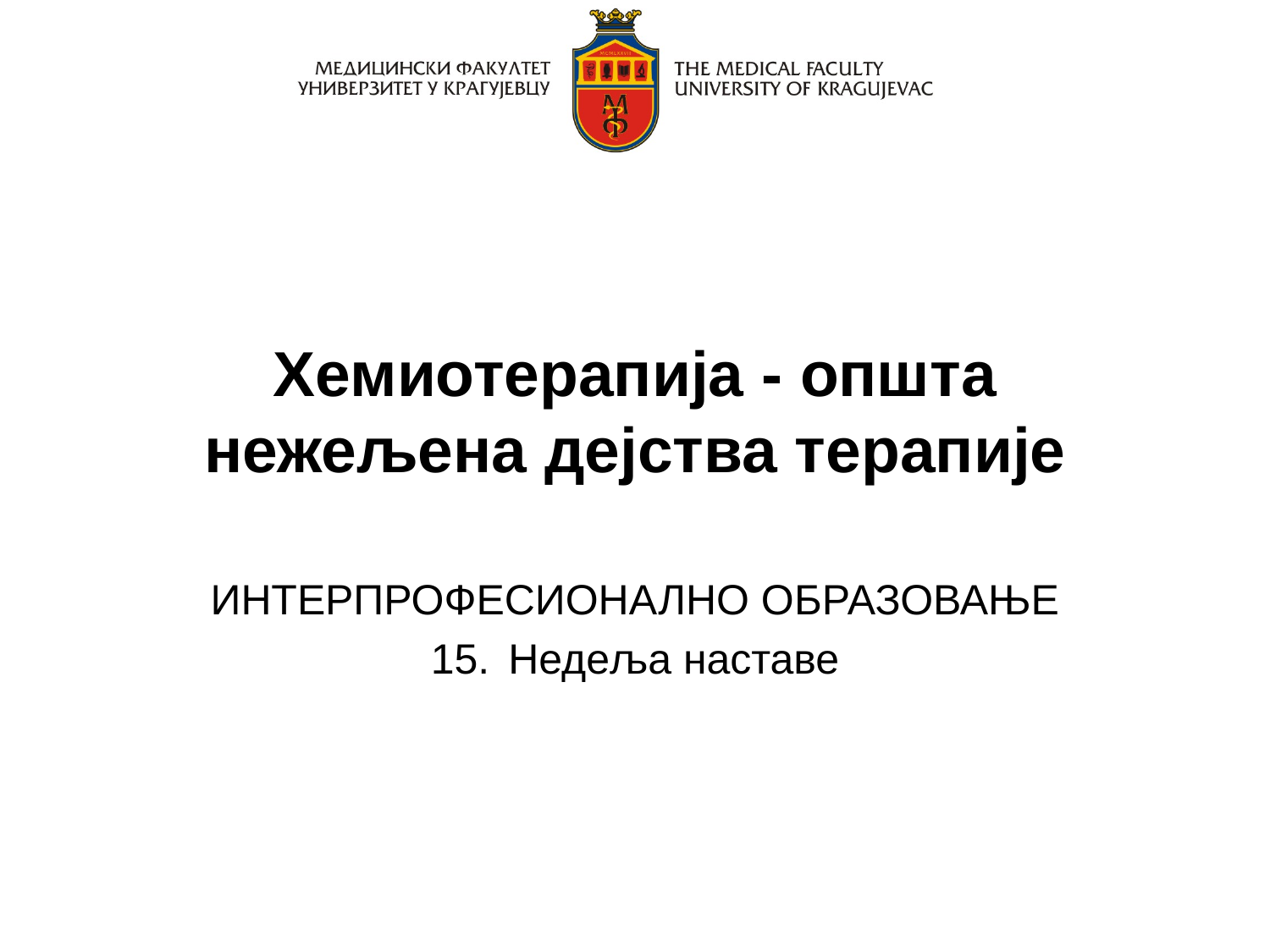

# Хемиотерапија - општа нежељена дејства терапије
ИНТЕРПРОФЕСИОНАЛНО ОБРАЗОВАЊЕ
15.  Недеља наставе